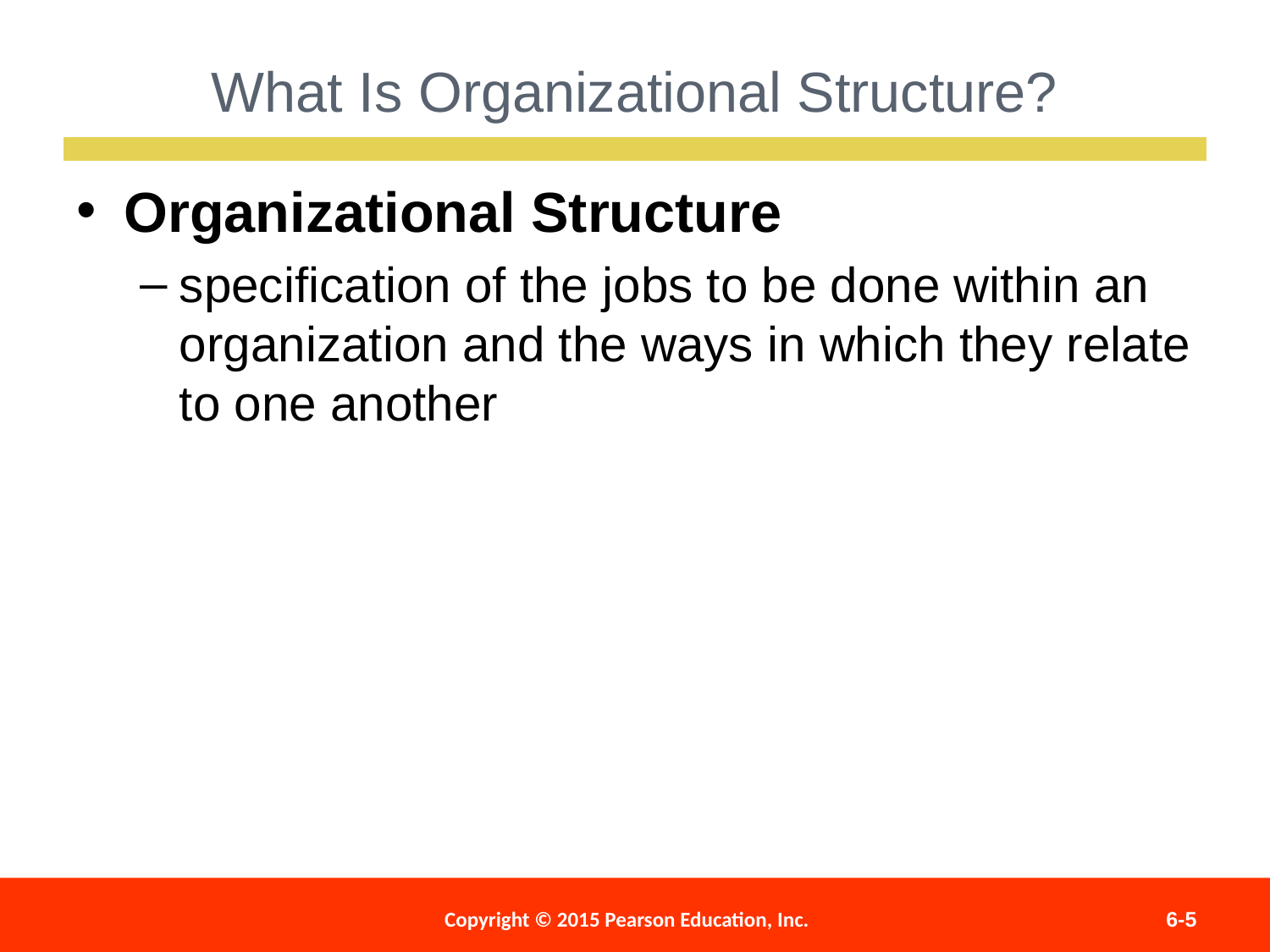

What Is Organizational Structure?
Organizational Structure
specification of the jobs to be done within an organization and the ways in which they relate to one another